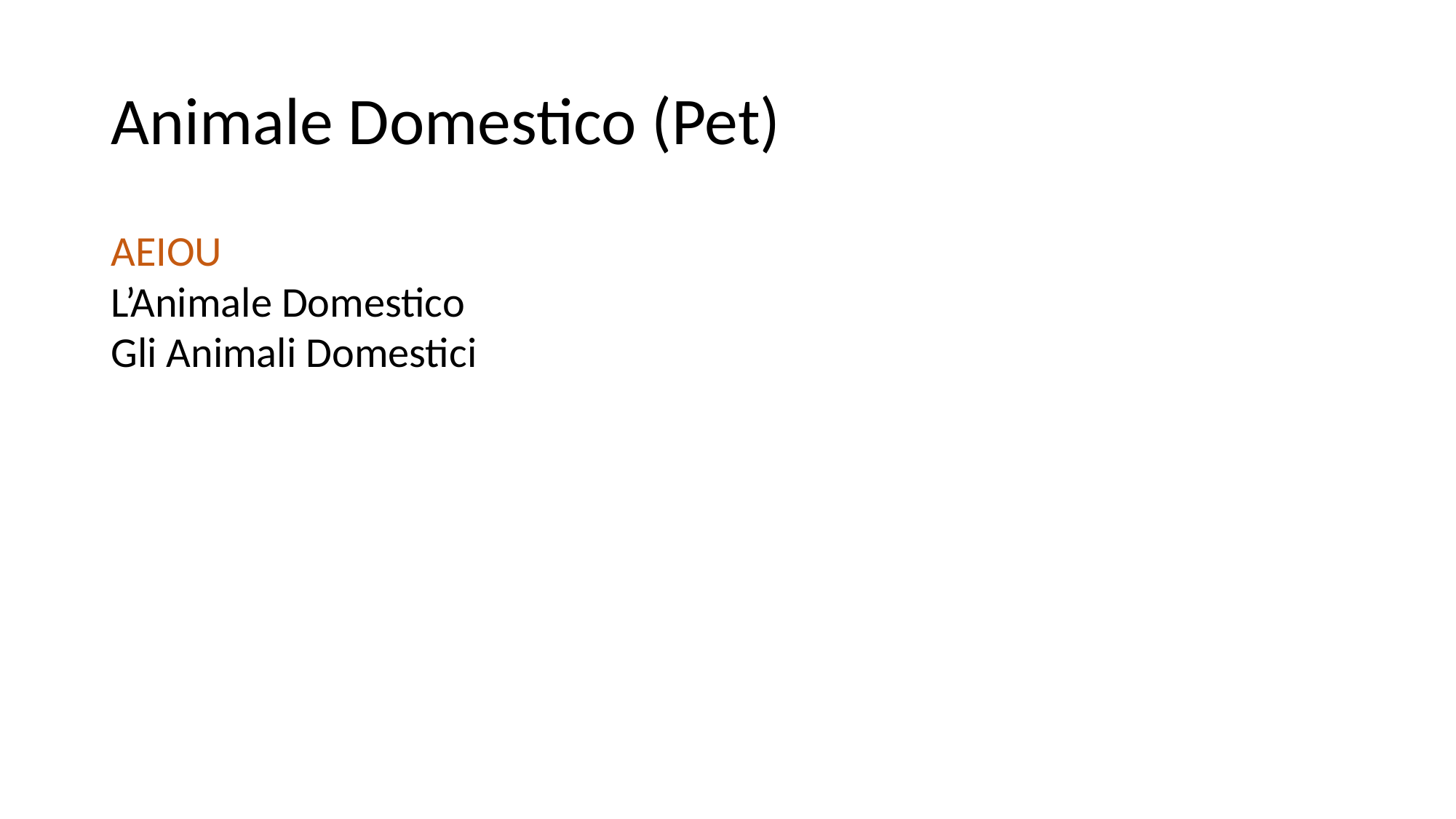

# Animale Domestico (Pet)
AEIOU
L’Animale Domestico
Gli Animali Domestici